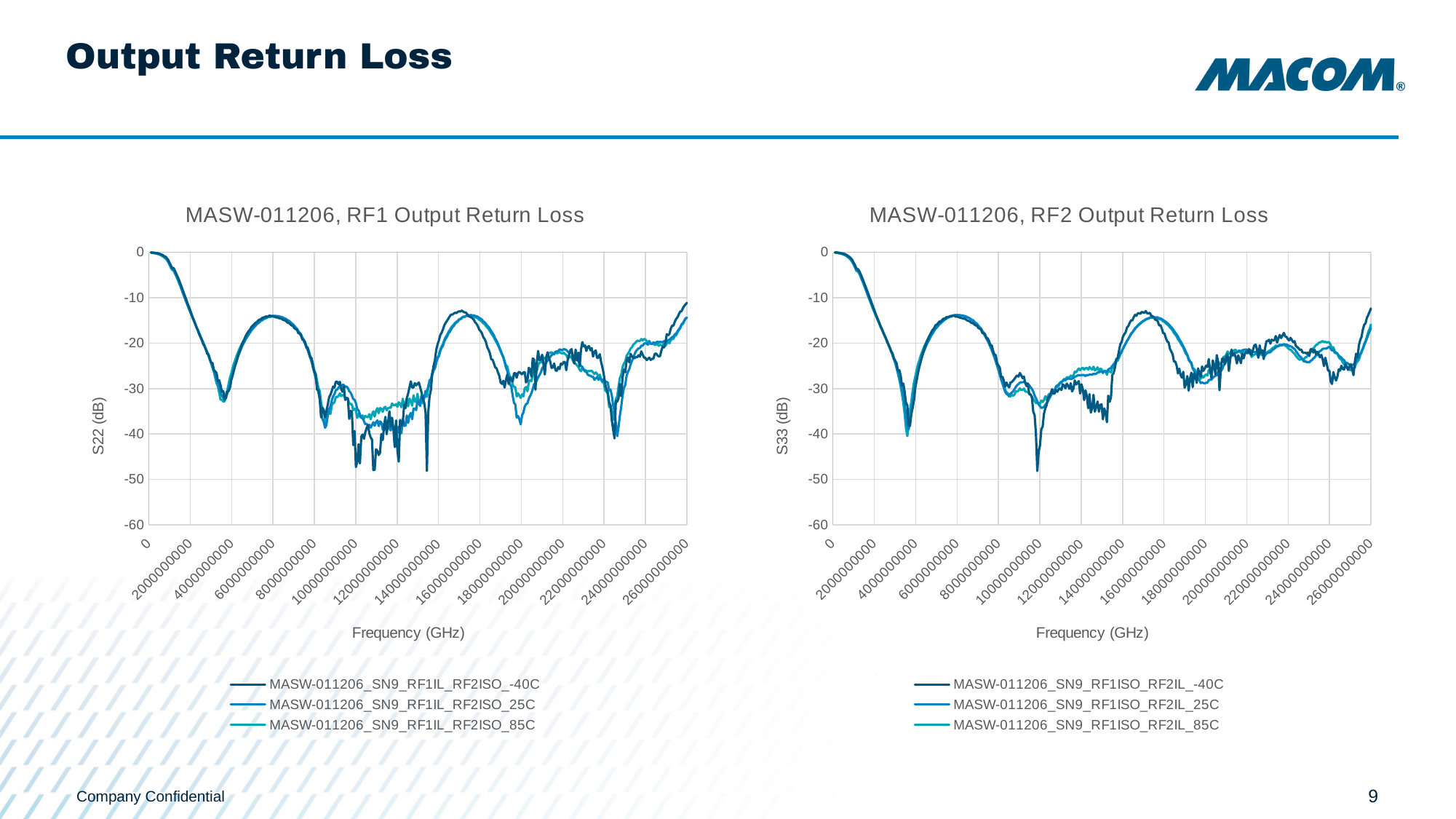

# Output Return Loss

### Chart: MASW-011206, RF1 Output Return Loss

| Category | MASW-011206_SN9_RF1IL_RF2ISO_-40C | MASW-011206_SN9_RF1IL_RF2ISO_25C | MASW-011206_SN9_RF1IL_RF2ISO_85C |
|---|---|---|---|

### Chart: MASW-011206, RF2 Output Return Loss

| Category | MASW-011206_SN9_RF1ISO_RF2IL_-40C | MASW-011206_SN9_RF1ISO_RF2IL_25C | MASW-011206_SN9_RF1ISO_RF2IL_85C |
|---|---|---|---|